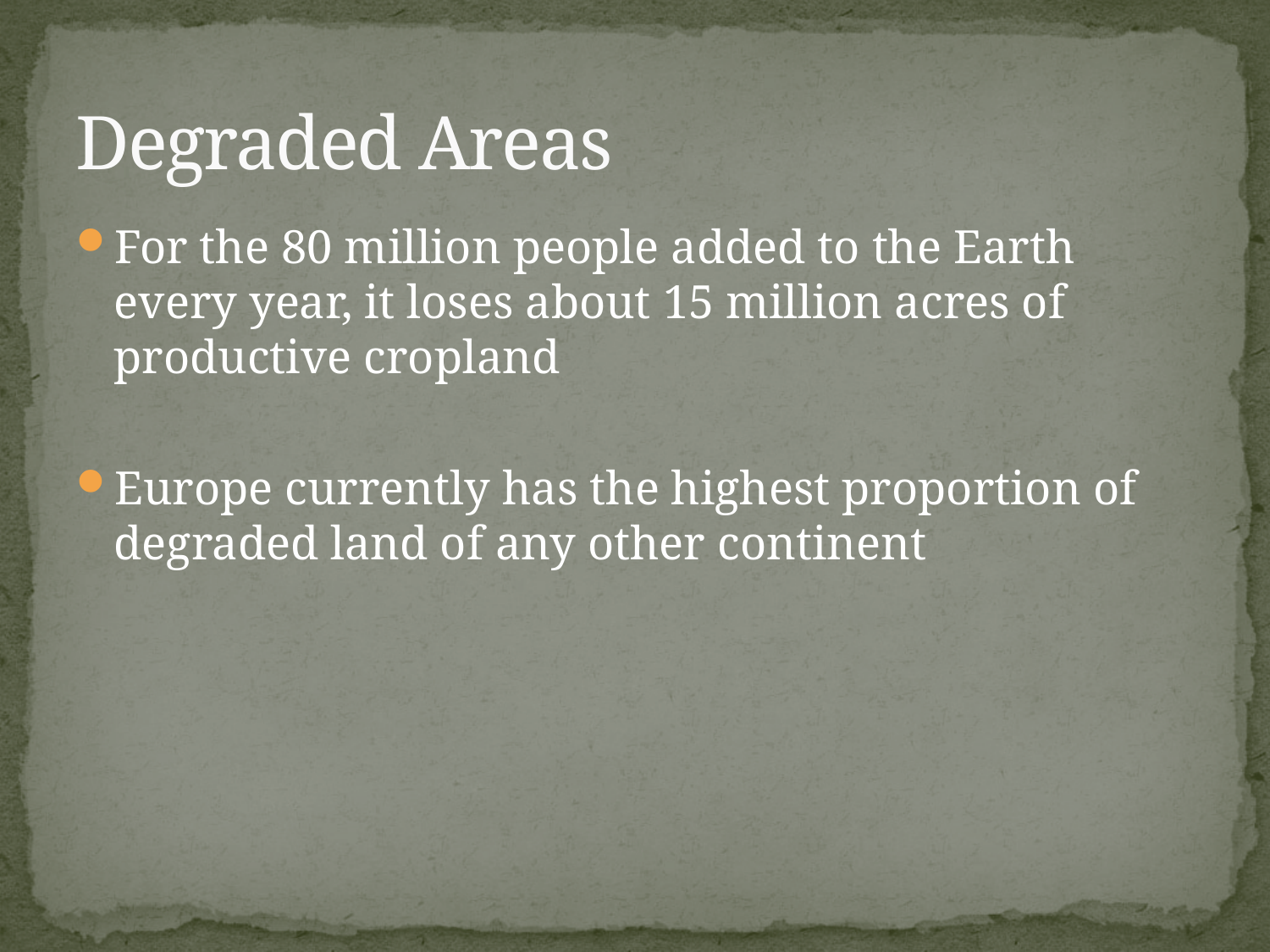

# Degraded Areas
For the 80 million people added to the Earth every year, it loses about 15 million acres of productive cropland

Europe currently has the highest proportion of degraded land of any other continent